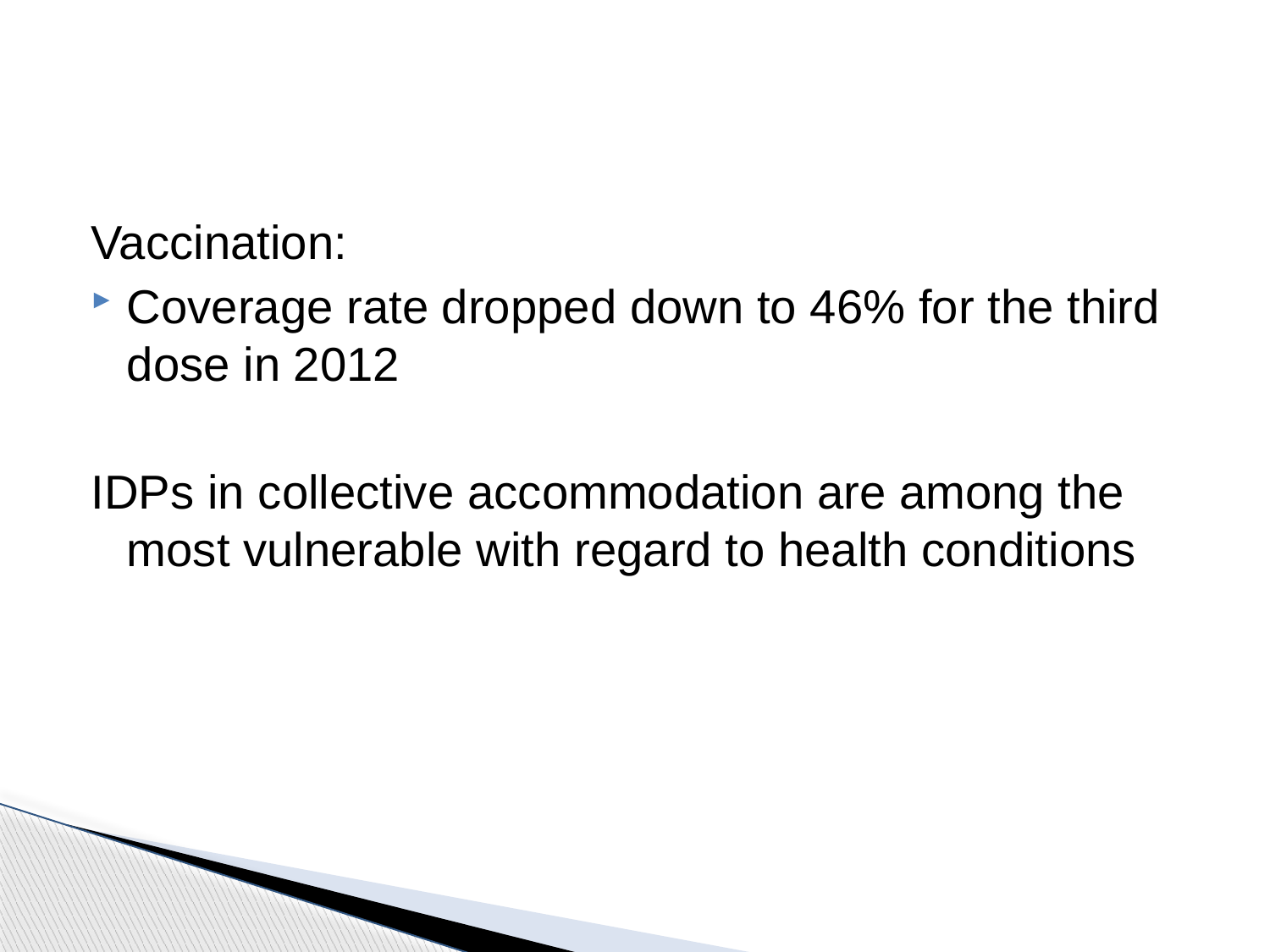

#
Vaccination:
Coverage rate dropped down to 46% for the third dose in 2012

IDPs in collective accommodation are among the most vulnerable with regard to health conditions